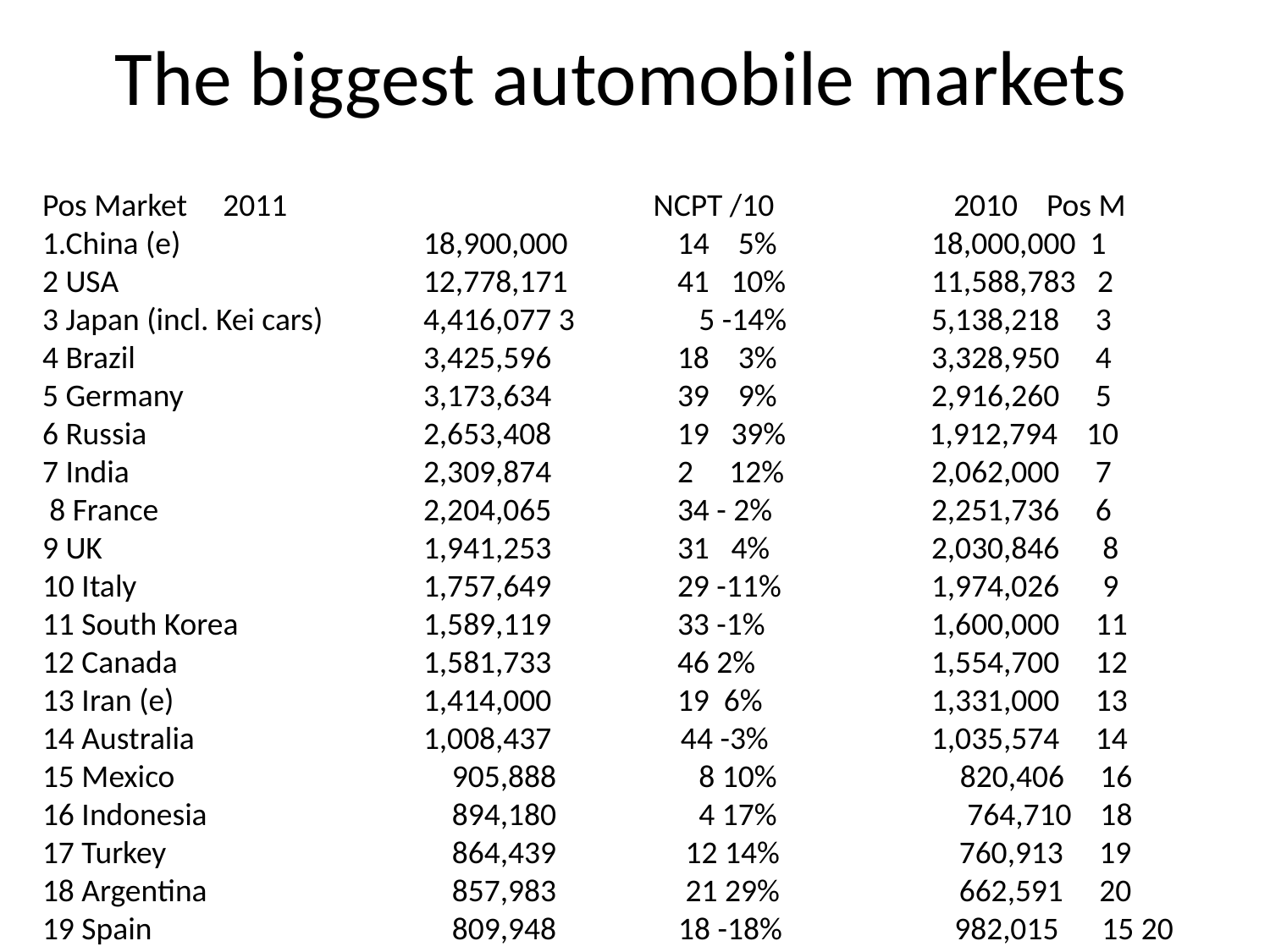

# The biggest automobile markets
Pos Market     2011                                                   NCPT /10                         2010    Pos M
1.China (e) 		18,900,000 	14    5% 		18,000,000  1
2 USA 			12,778,171 	41   10%    	11,588,783   2
3 Japan (incl. Kei cars) 	4,416,077 3	   5 -14% 		5,138,218     3
4 Brazil 			3,425,596 	18    3% 		3,328,950     4
5 Germany 		3,173,634 	39    9% 		2,916,260     5
6 Russia 			2,653,408 	19   39%                    1,912,794    10
7 India 			2,309,874 	2     12% 		2,062,000     7
 8 France 			2,204,065 	34 - 2% 		2,251,736     6
9 UK 			1,941,253 	31   4% 		2,030,846      8
10 Italy 			1,757,649 	29 -11% 		1,974,026      9
11 South Korea 		1,589,119 	33 -1% 		1,600,000     11
12 Canada 		1,581,733 	46 2% 		1,554,700     12
13 Iran (e) 		1,414,000 	19  6% 		1,331,000     13
14 Australia 		1,008,437                  44 -3% 		1,035,574     14
15 Mexico 		    905,888 	   8 10% 		    820,406     16
16 Indonesia 		    894,180 	   4 17% 		     764,710    18
17 Turkey 		    864,439                  12 14%                         760,913     19
18 Argentina 		    857,983                  21 29%                         662,591     20
19 Spain 			    809,948                 18 -18%                        982,015      15 20 Thailand 792,000 11 -1% 800,000 17